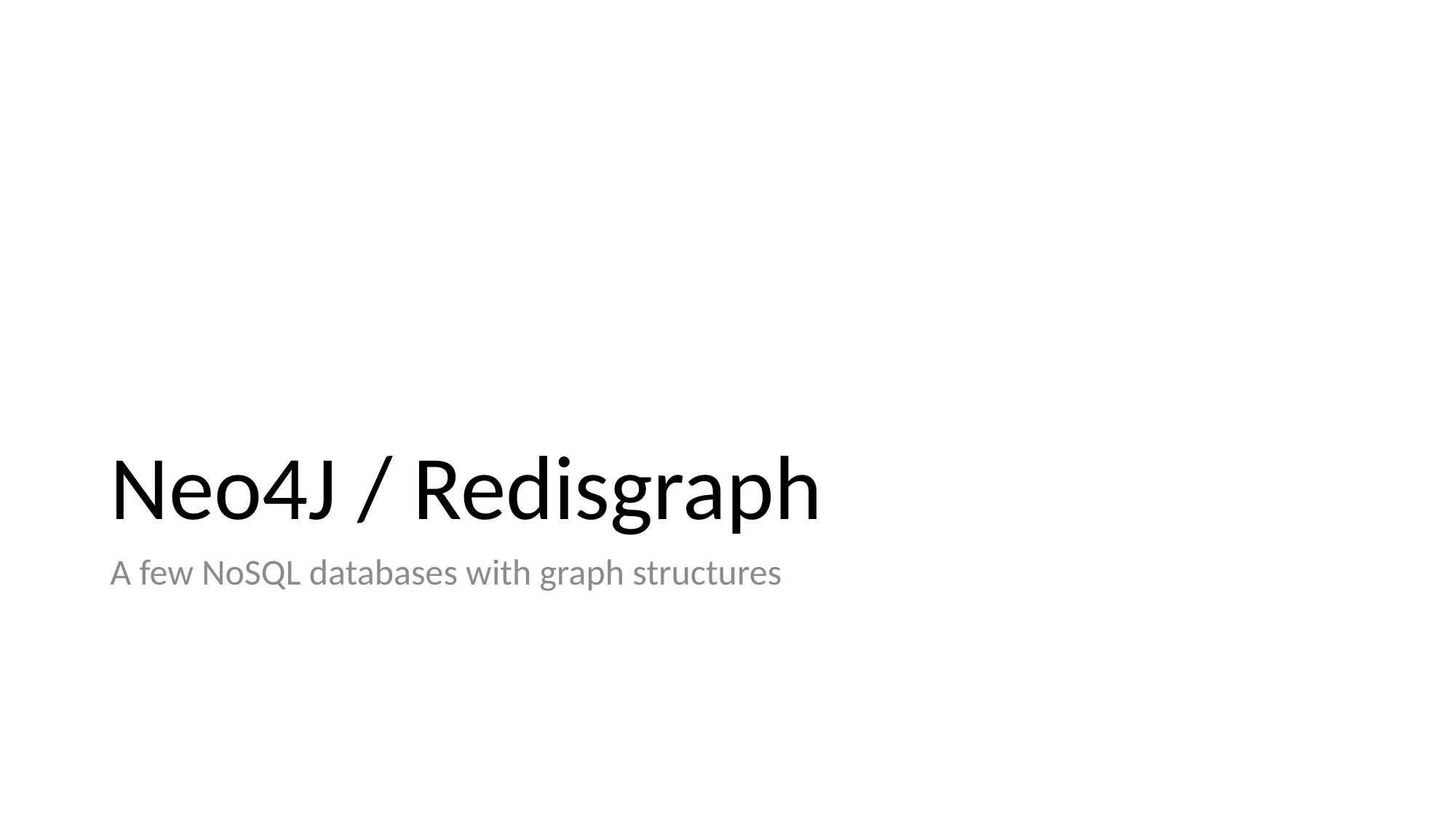

# Neo4J / Redisgraph
A few NoSQL databases with graph structures